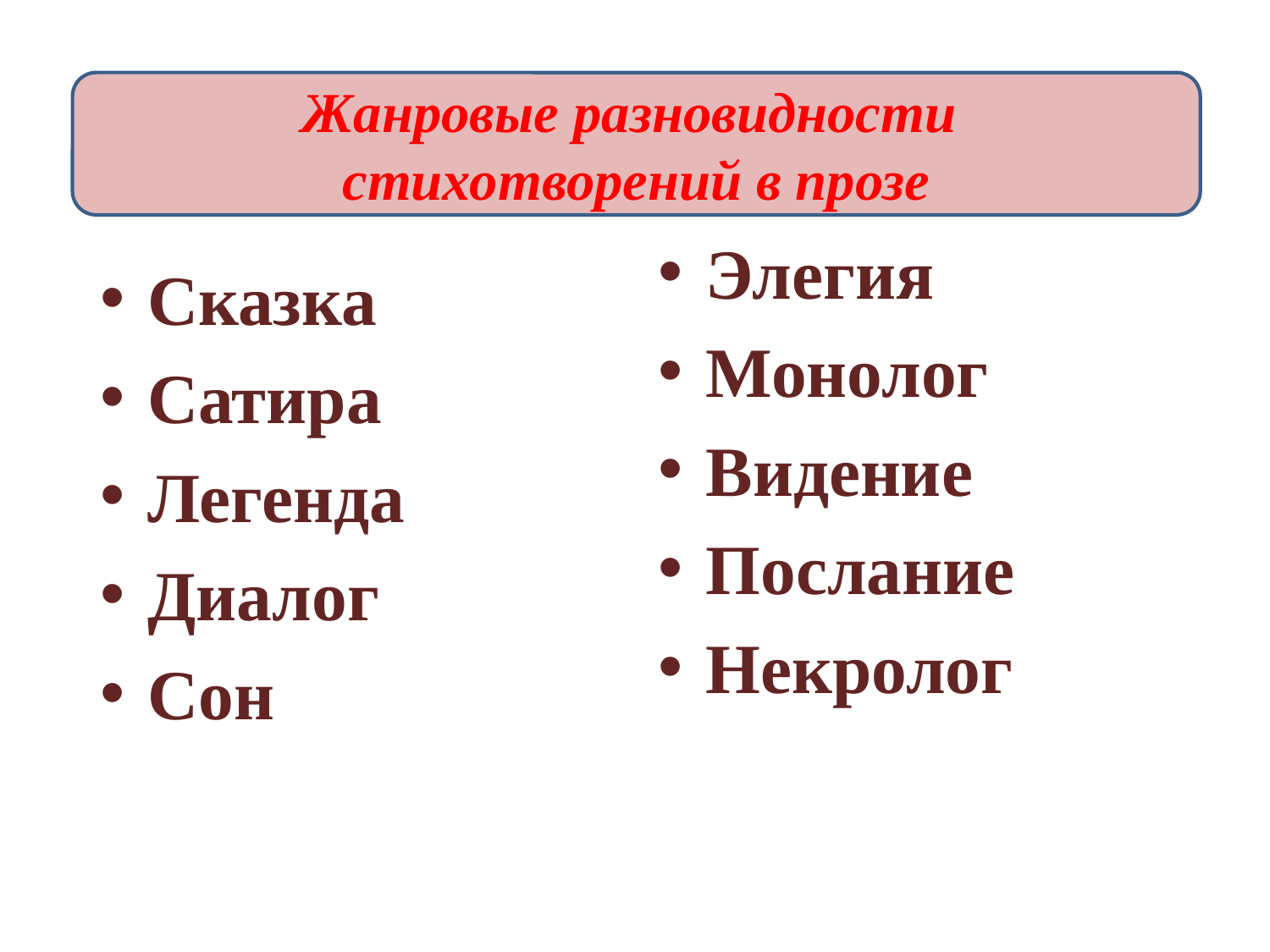

#
Жанровые разновидности
стихотворений в прозе
Элегия
Монолог
Видение
Послание
Некролог

Сказка
Сатира
Легенда
Диалог
Сон